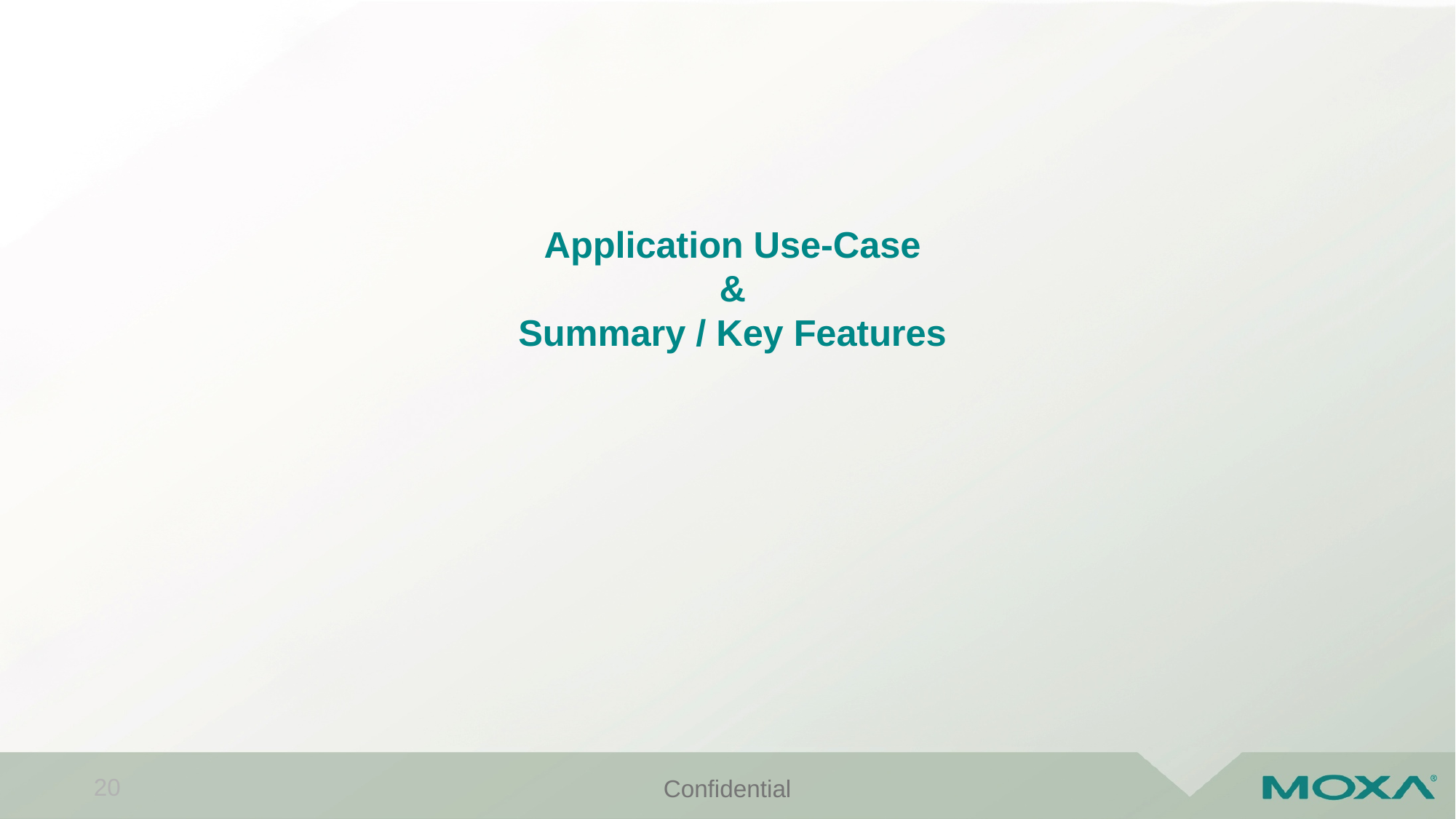

# Application Use-Case & Summary / Key Features
20